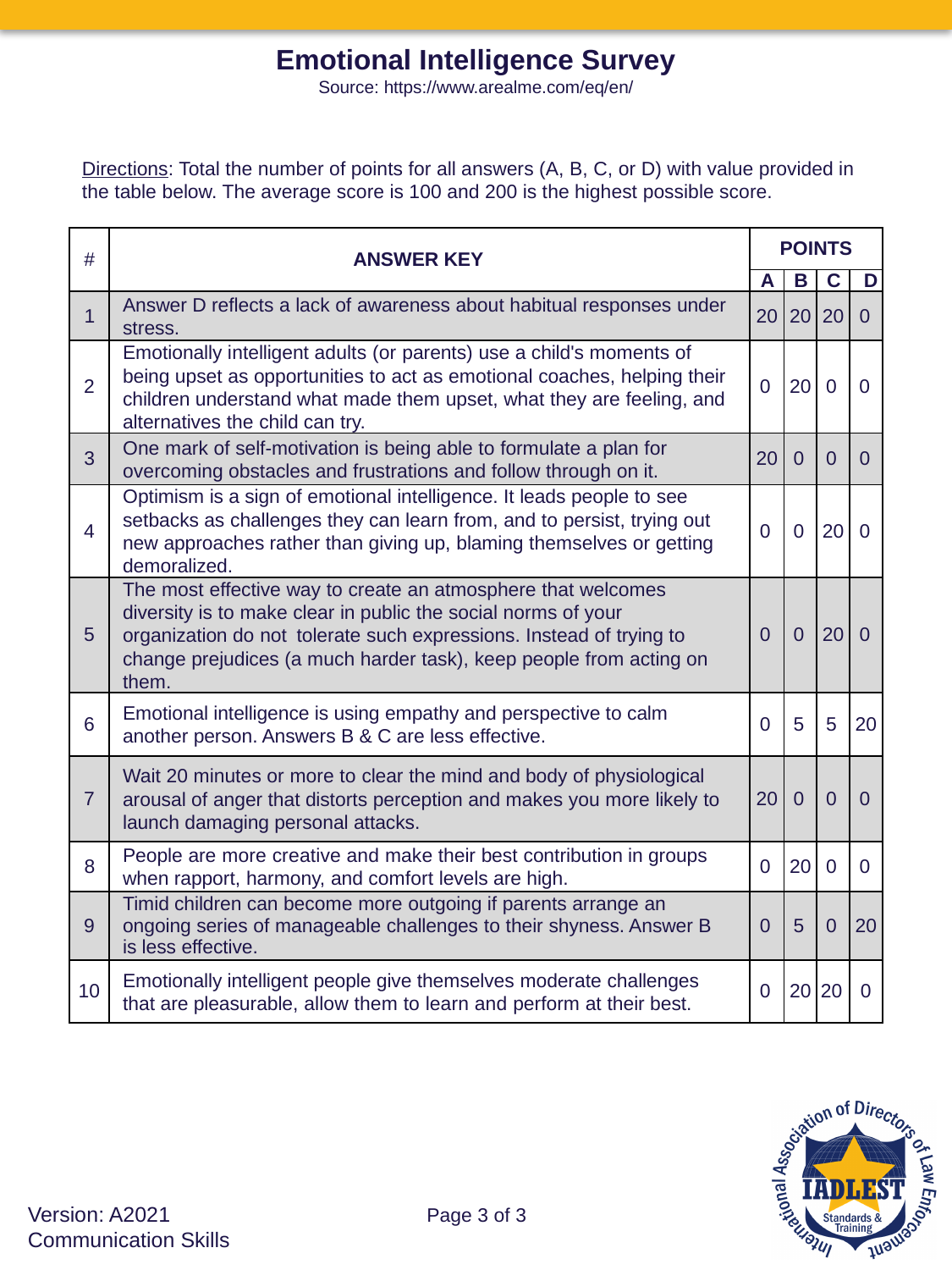

Emotional Intelligence Survey
Source: https://www.arealme.com/eq/en/

Directions: Total the number of points for all answers (A, B, C, or D) with value provided in the table below. The average score is 100 and 200 is the highest possible score.
| # | ANSWER KEY | POINTS |  |  |  |
| --- | --- | --- | --- | --- | --- |
|  |  | A | B | C | D |
| 1 | Answer D reflects a lack of awareness about habitual responses under stress. | 20 | 20 | 20 | 0 |
| 2 | Emotionally intelligent adults (or parents) use a child's moments of being upset as opportunities to act as emotional coaches, helping their children understand what made them upset, what they are feeling, and alternatives the child can try. | 0 | 20 | 0 | 0 |
| 3 | One mark of self-motivation is being able to formulate a plan for overcoming obstacles and frustrations and follow through on it. | 20 | 0 | 0 | 0 |
| 4 | Optimism is a sign of emotional intelligence. It leads people to see setbacks as challenges they can learn from, and to persist, trying out new approaches rather than giving up, blaming themselves or getting demoralized. | 0 | 0 | 20 | 0 |
| 5 | The most effective way to create an atmosphere that welcomes diversity is to make clear in public the social norms of your organization do not tolerate such expressions. Instead of trying to change prejudices (a much harder task), keep people from acting on them. | 0 | 0 | 20 | 0 |
| 6 | Emotional intelligence is using empathy and perspective to calm another person. Answers B & C are less effective. | 0 | 5 | 5 | 20 |
| 7 | Wait 20 minutes or more to clear the mind and body of physiological arousal of anger that distorts perception and makes you more likely to launch damaging personal attacks. | 20 | 0 | 0 | 0 |
| 8 | People are more creative and make their best contribution in groups when rapport, harmony, and comfort levels are high. | 0 | 20 | 0 | 0 |
| 9 | Timid children can become more outgoing if parents arrange an ongoing series of manageable challenges to their shyness. Answer B is less effective. | 0 | 5 | 0 | 20 |
| 10 | Emotionally intelligent people give themselves moderate challenges that are pleasurable, allow them to learn and perform at their best. | 0 | 20 | 20 | 0 |
Page 3 of 3